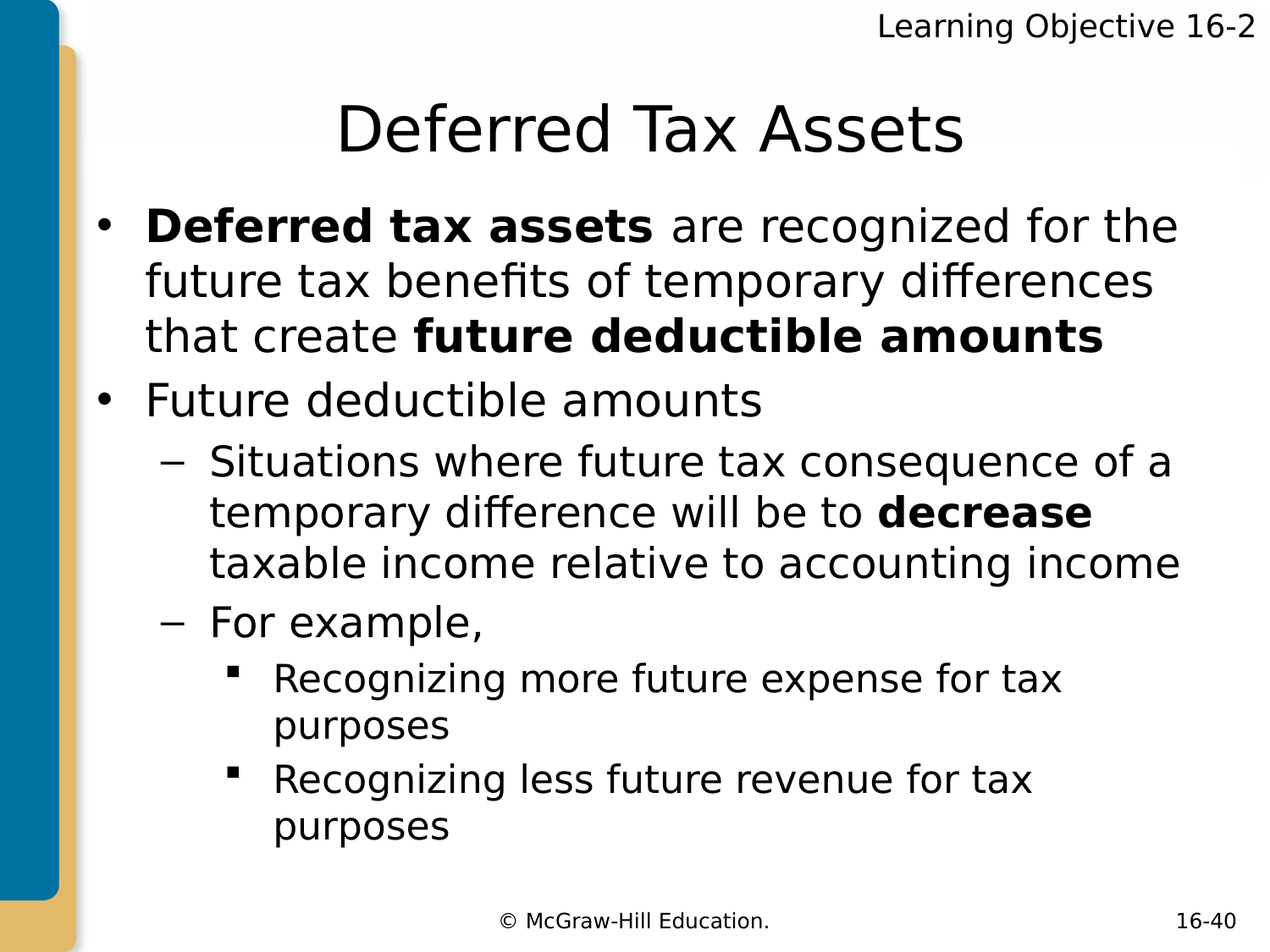

Learning Objective 16-2
# Deferred Tax Assets
Deferred tax assets are recognized for the future tax benefits of temporary differences that create future deductible amounts
Future deductible amounts
Situations where future tax consequence of a temporary difference will be to decrease taxable income relative to accounting income
For example,
Recognizing more future expense for tax purposes
Recognizing less future revenue for tax purposes